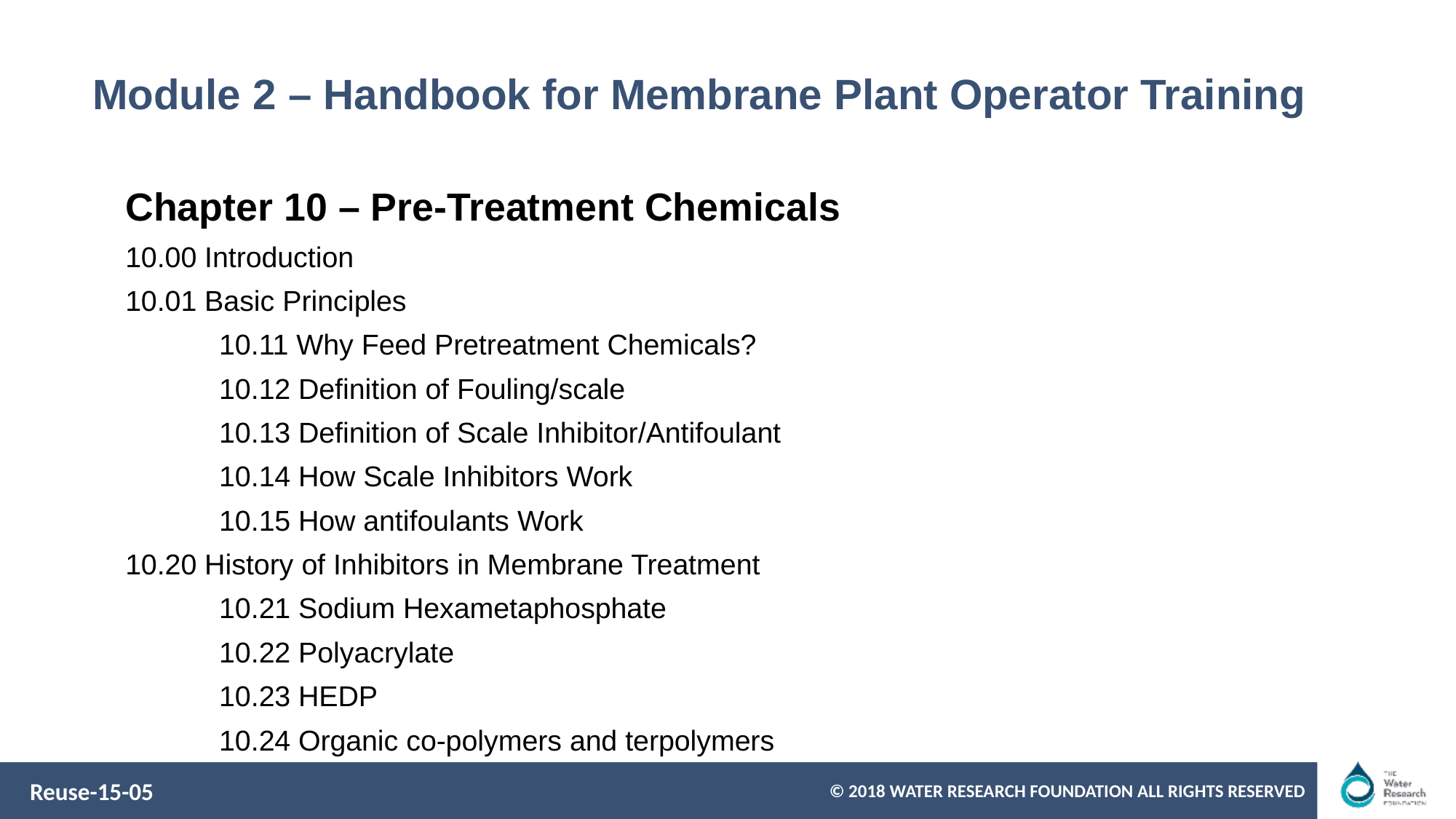

# Module 2 – Handbook for Membrane Plant Operator Training
Chapter 10 – Pre-Treatment Chemicals
10.00 Introduction
10.01 Basic Principles
	10.11 Why Feed Pretreatment Chemicals?
	10.12 Definition of Fouling/scale
	10.13 Definition of Scale Inhibitor/Antifoulant
	10.14 How Scale Inhibitors Work
	10.15 How antifoulants Work
10.20 History of Inhibitors in Membrane Treatment
	10.21 Sodium Hexametaphosphate
	10.22 Polyacrylate
	10.23 HEDP
	10.24 Organic co-polymers and terpolymers